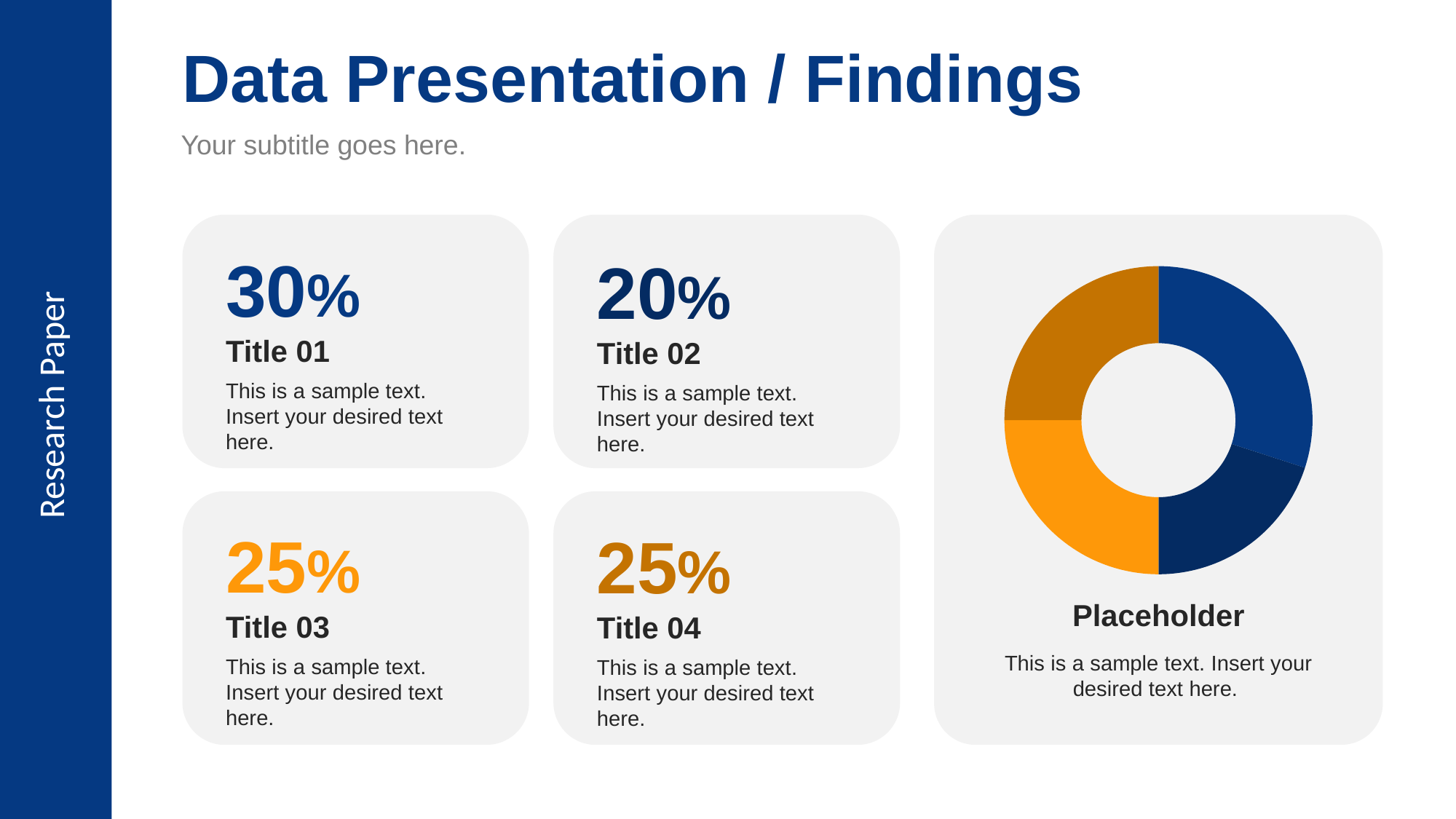

# Data Presentation / Findings
Your subtitle goes here.

30%
Title 01
This is a sample text. Insert your desired text here.
20%
Title 02
This is a sample text. Insert your desired text here.

### Chart

| Category | Sales |
|---|---|
| 1st Qtr | 30.0 |
| 2nd Qtr | 20.0 |
| 3nd Qtr | 25.0 |
| 4nd Qtr | 25.0 |
Research Paper

25%
Title 03
This is a sample text. Insert your desired text here.
25%
Title 04
This is a sample text. Insert your desired text here.
Placeholder
This is a sample text. Insert your desired text here.